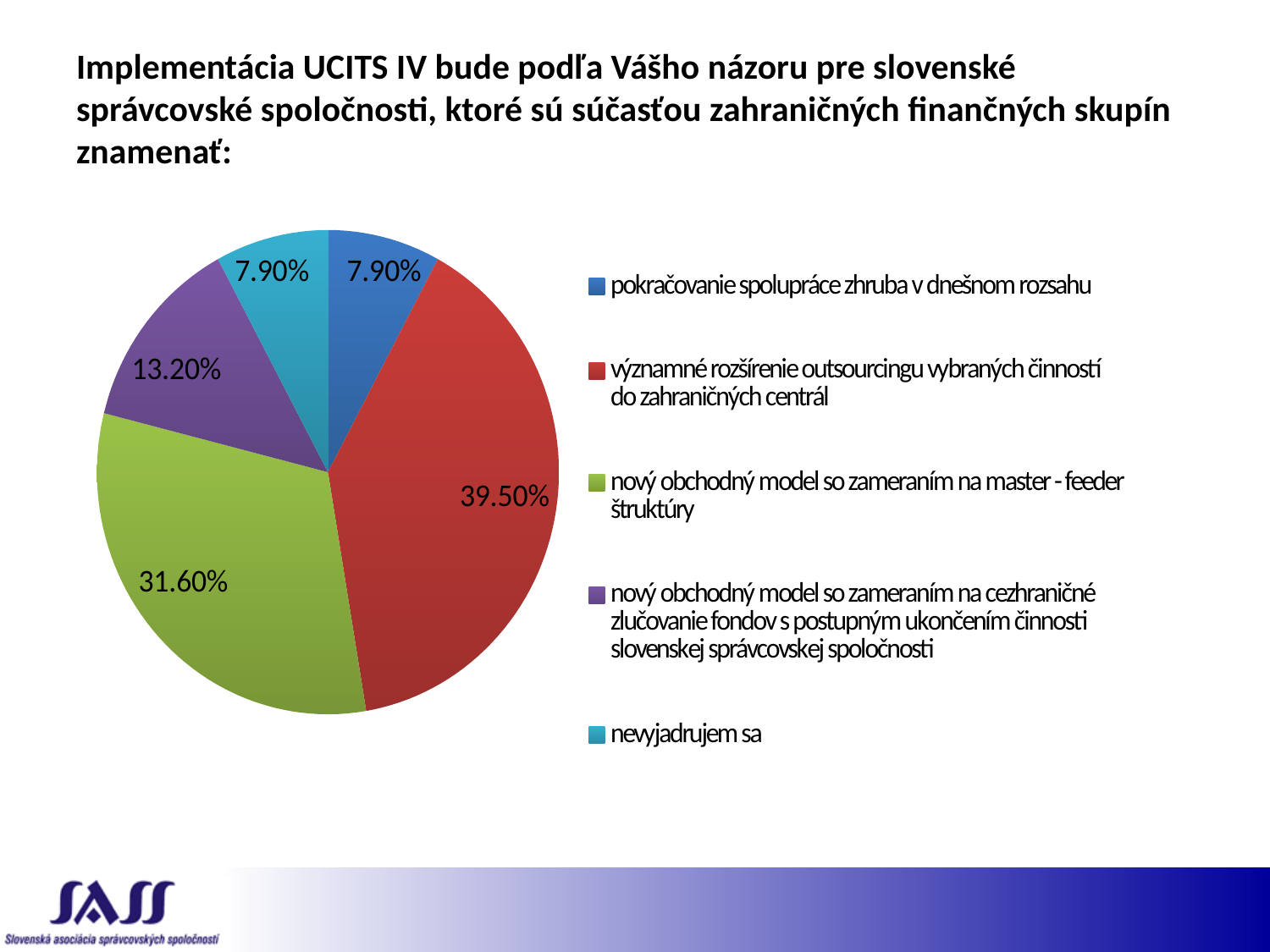

# Implementácia UCITS IV bude podľa Vášho názoru pre slovenské správcovské spoločnosti, ktoré sú súčasťou zahraničných finančných skupín znamenať:

### Chart

| Category |  |
|---|---|
| pokračovanie spolupráce zhruba v dnešnom rozsahu  | 0.07900000000000003 |
| významné rozšírenie outsourcingu vybraných činností do zahraničných centrál | 0.39500000000000013 |
| nový obchodný model so zameraním na master - feeder štruktúry  | 0.3160000000000001 |
| nový obchodný model so zameraním na cezhraničné zlučovanie fondov s postupným ukončením činnosti slovenskej správcovskej spoločnosti  | 0.132 |
| nevyjadrujem sa   | 0.07900000000000003 |